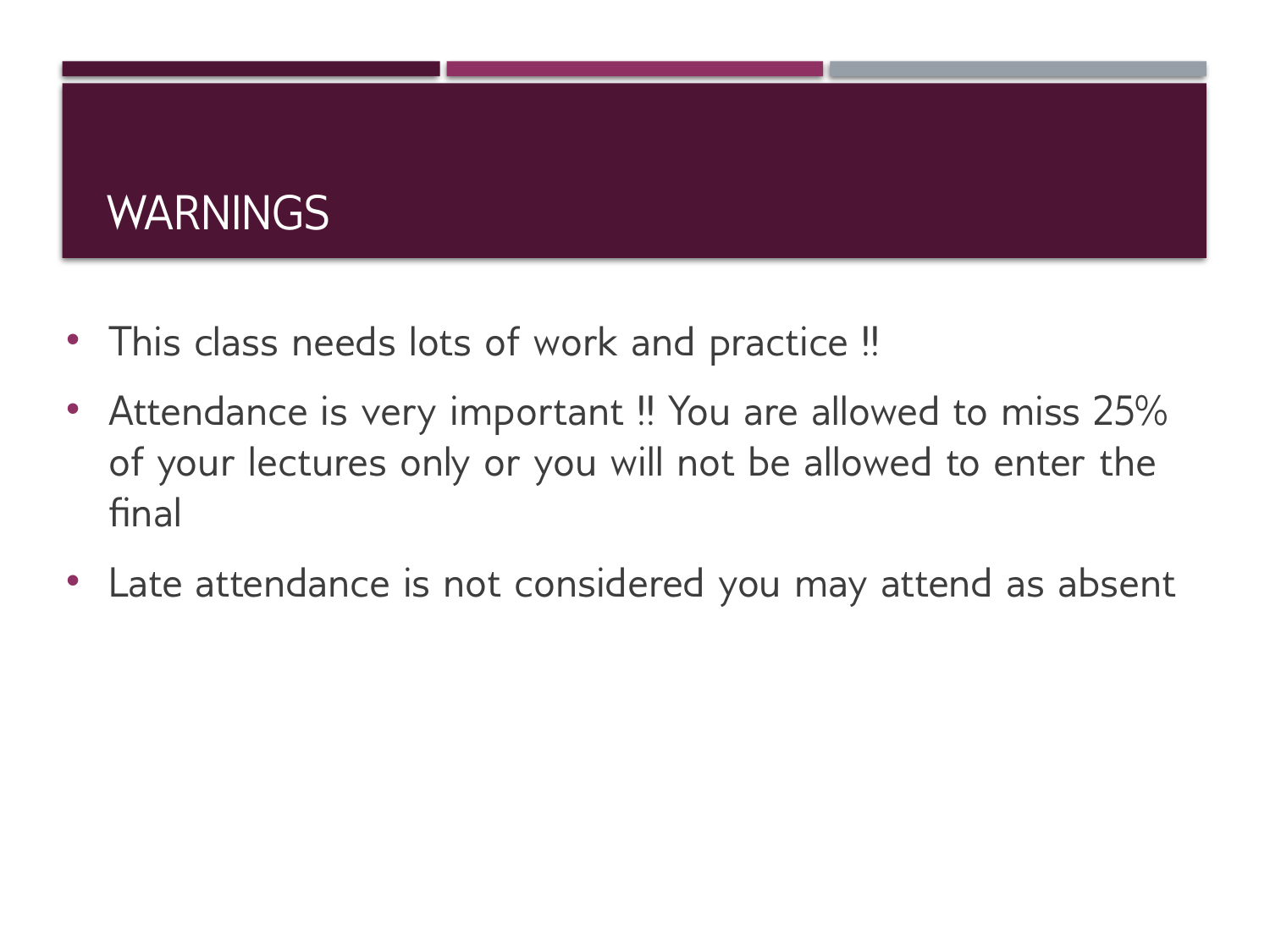

# Warnings
This class needs lots of work and practice !!
Attendance is very important !! You are allowed to miss 25% of your lectures only or you will not be allowed to enter the final
Late attendance is not considered you may attend as absent